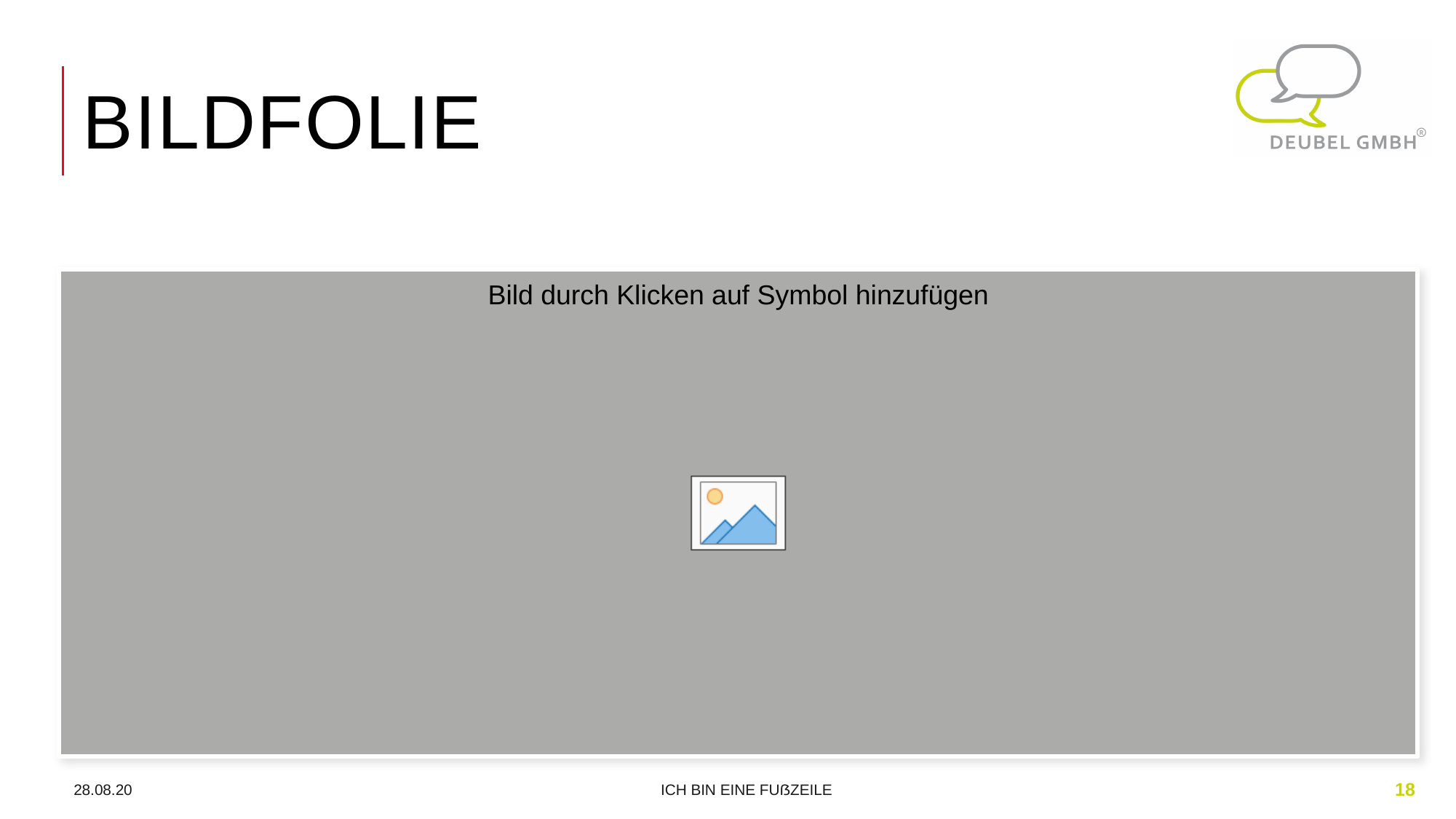

# Bildfolie

28.08.20
Ich bin eine Fußzeile
18